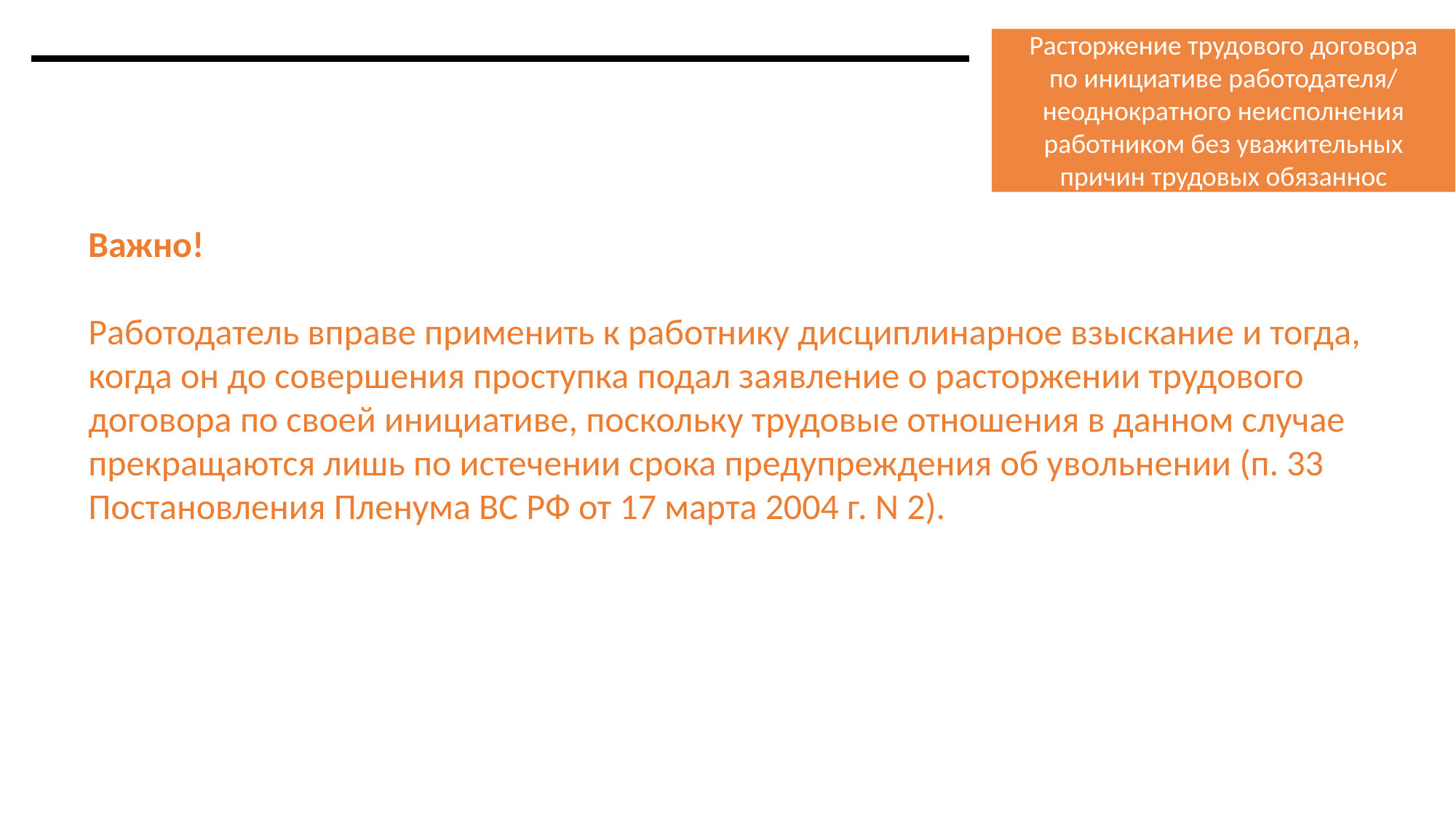

Расторжение трудового договора по инициативе работодателя/
неоднократного неисполнения работником без уважительных причин трудовых обязаннос

Важно!

Работодатель вправе применить к работнику дисциплинарное взыскание и тогда, когда он до совершения проступка подал заявление о расторжении трудового договора по своей инициативе, поскольку трудовые отношения в данном случае прекращаются лишь по истечении срока предупреждения об увольнении (п. 33 Постановления Пленума ВС РФ от 17 марта 2004 г. N 2).